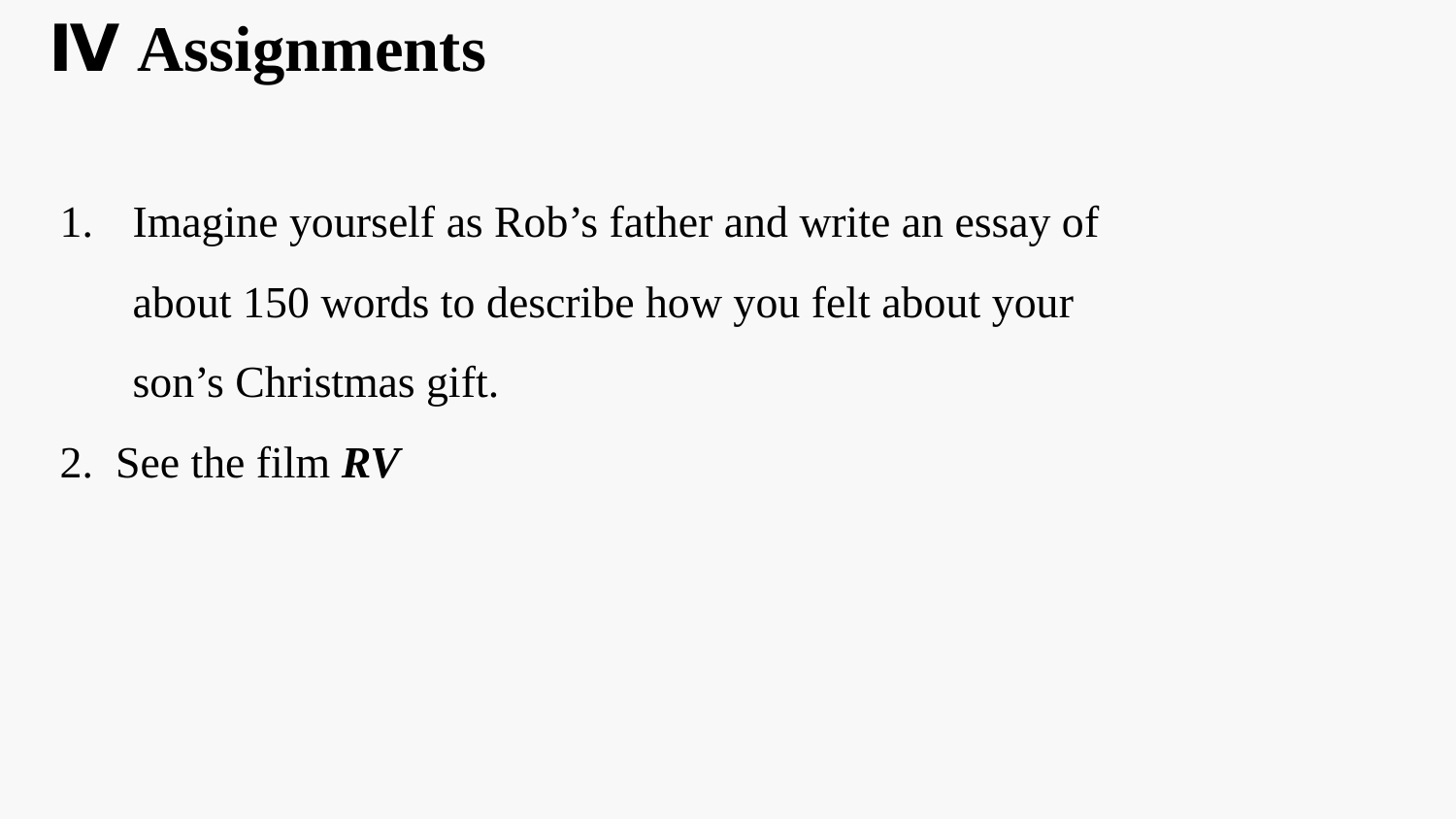

Ⅳ Assignments
Imagine yourself as Rob’s father and write an essay of about 150 words to describe how you felt about your son’s Christmas gift.
2.  See the film RV